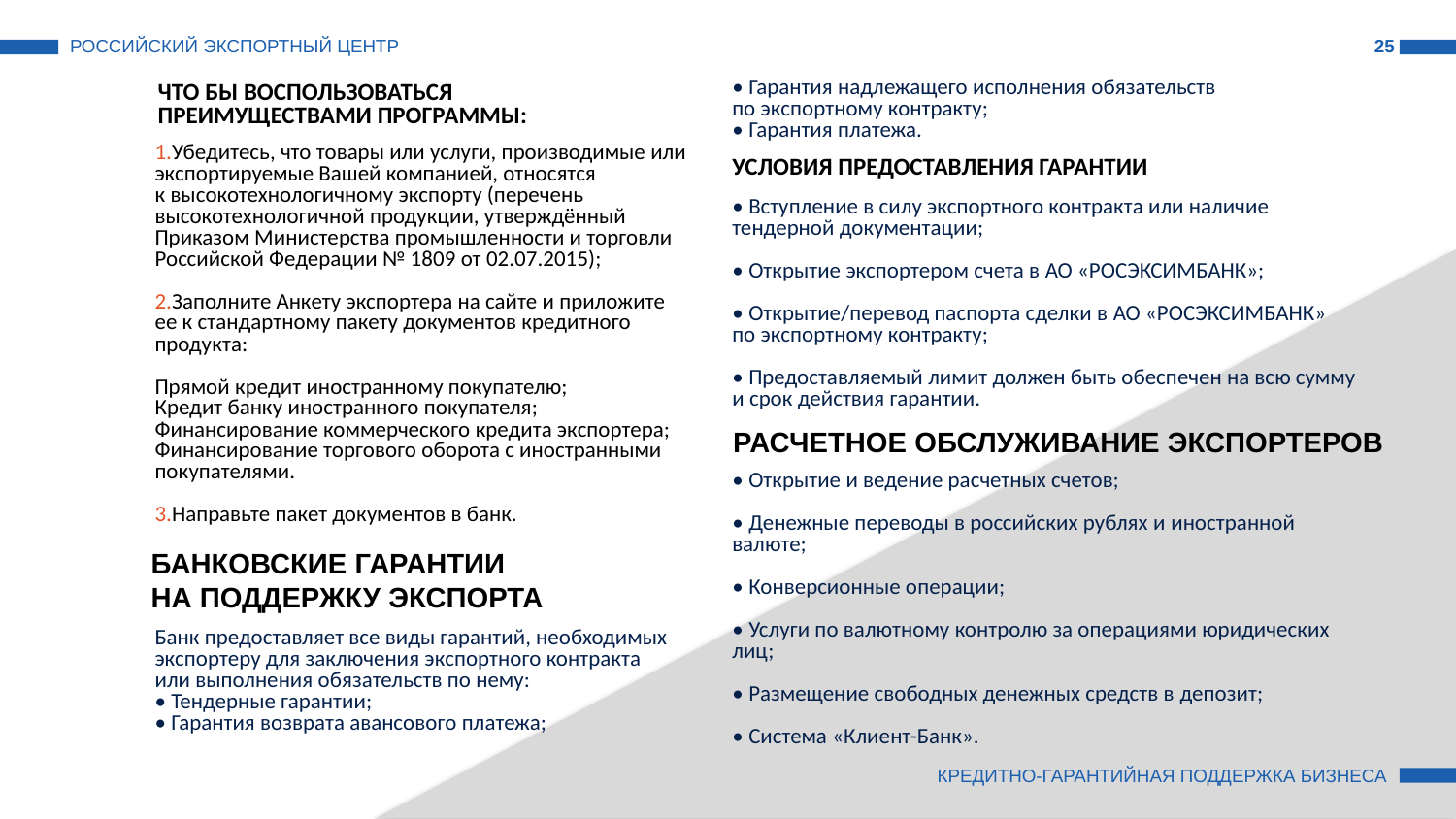

РОССИЙСКИЙ ЭКСПОРТНЫЙ ЦЕНТР
25

• Гарантия надлежащего исполнения обязательств
по экспортному контракту;
• Гарантия платежа.
ЧТО БЫ ВОСПОЛЬЗОВАТЬСЯ
ПРЕИМУЩЕСТВАМИ ПРОГРАММЫ:
1.Убедитесь, что товары или услуги, производимые или экспортируемые Вашей компанией, относятся
к высокотехнологичному экспорту (перечень высокотехнологичной продукции, утверждённый Приказом Министерства промышленности и торговли Российской Федерации № 1809 от 02.07.2015);

2.Заполните Анкету экспортера на сайте и приложите
ее к стандартному пакету документов кредитного продукта:

Прямой кредит иностранному покупателю;
Кредит банку иностранного покупателя; Финансирование коммерческого кредита экспортера; Финансирование торгового оборота с иностранными покупателями.

3.Направьте пакет документов в банк.
УСЛОВИЯ ПРЕДОСТАВЛЕНИЯ ГАРАНТИИ
• Вступление в силу экспортного контракта или наличие тендерной документации;

• Открытие экспортером счета в АО «РОСЭКСИМБАНК»;

• Открытие/перевод паспорта сделки в АО «РОСЭКСИМБАНК» по экспортному контракту;

• Предоставляемый лимит должен быть обеспечен на всю сумму и срок действия гарантии.
РАСЧЕТНОЕ ОБСЛУЖИВАНИЕ ЭКСПОРТЕРОВ
• Открытие и ведение расчетных счетов;

• Денежные переводы в российских рублях и иностранной валюте;

• Конверсионные операции;

• Услуги по валютному контролю за операциями юридических лиц;

• Размещение свободных денежных средств в депозит;

• Система «Клиент-Банк».
БАНКОВСКИЕ ГАРАНТИИ
НА ПОДДЕРЖКУ ЭКСПОРТА
Банк предоставляет все виды гарантий, необходимых экспортеру для заключения экспортного контракта
или выполнения обязательств по нему:
• Тендерные гарантии;
• Гарантия возврата авансового платежа;
КРЕДИТНО-ГАРАНТИЙНАЯ ПОДДЕРЖКА БИЗНЕСА